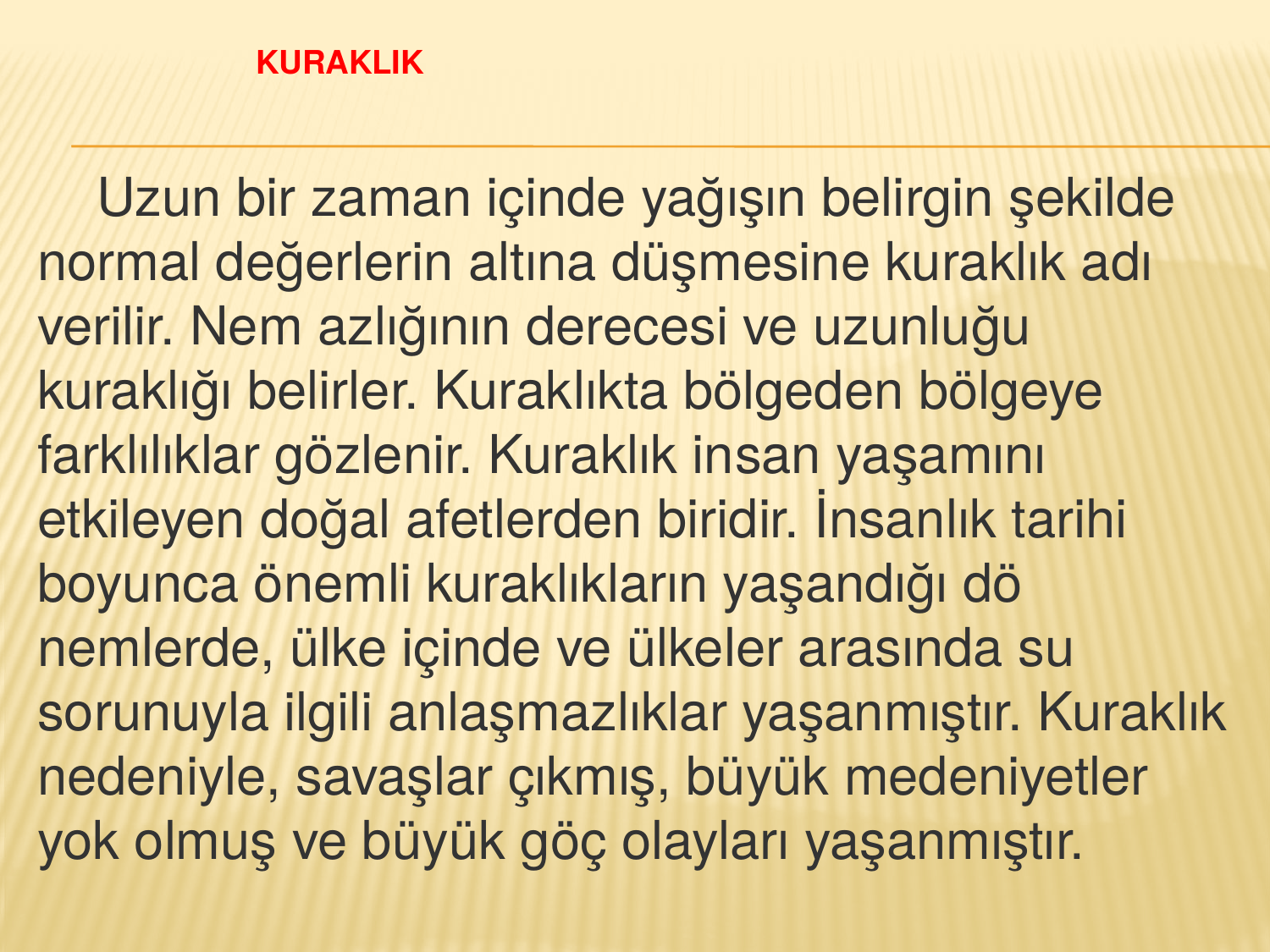

# Kuraklık
    Uzun bir zaman içinde yağışın belirgin şekilde normal değerlerin altına düşmesine kuraklık adı verilir. Nem azlığının derecesi ve uzunluğu kuraklığı belirler. Kurak­lıkta bölgeden bölgeye farklılıklar gözlenir. Kuraklık in­san yaşamını etkileyen doğal afetlerden biridir. İnsan­lık tarihi boyunca önemli kuraklıkların yaşandığı dö­nemlerde, ülke içinde ve ülkeler arasında su sorunuy­la ilgili anlaşmazlıklar yaşanmıştır. Kuraklık nedeniyle, savaşlar çıkmış, büyük medeniyetler yok olmuş ve bü­yük göç olayları yaşanmıştır.